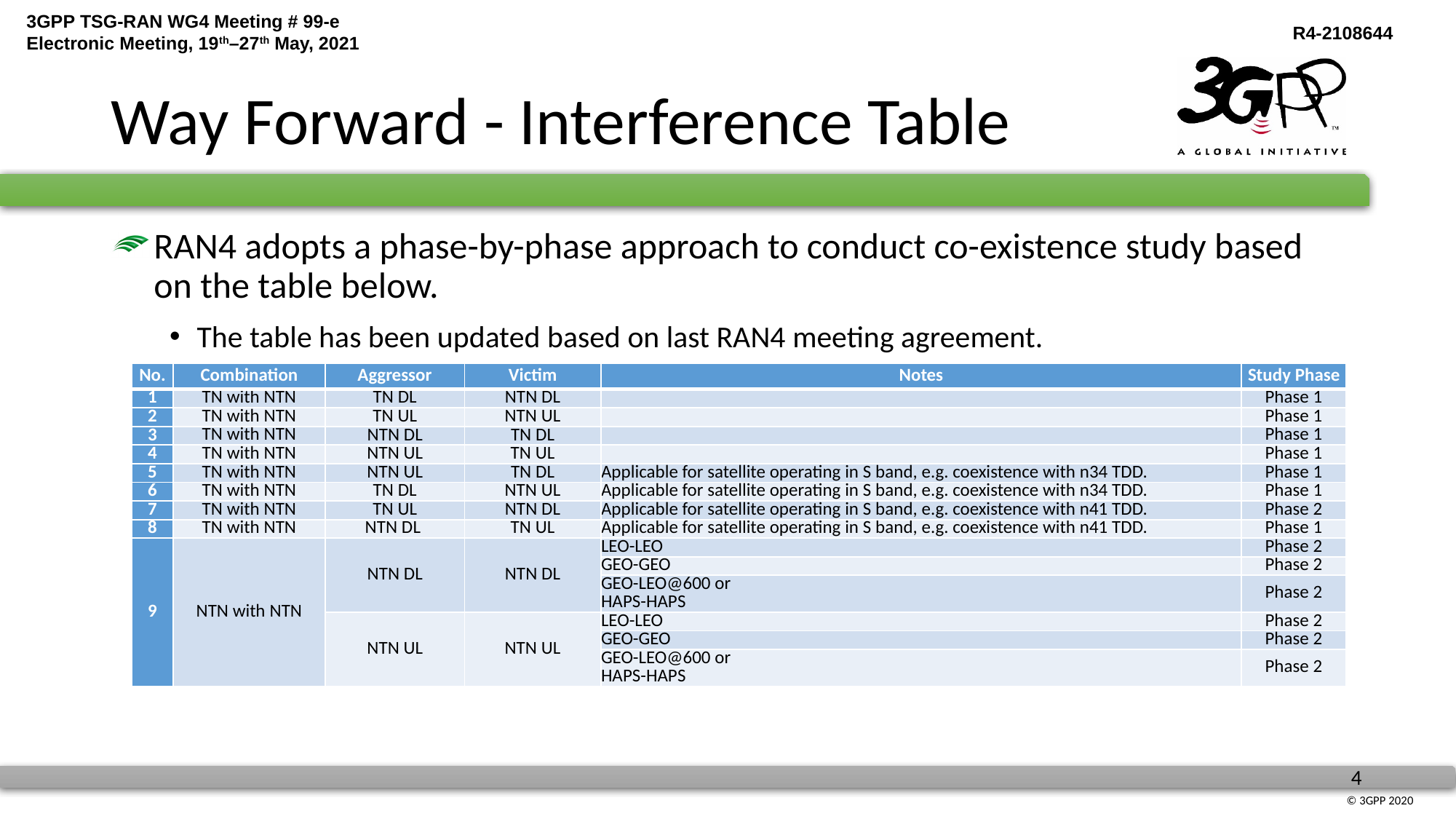

# Way Forward - Interference Table
RAN4 adopts a phase-by-phase approach to conduct co-existence study based on the table below.
The table has been updated based on last RAN4 meeting agreement.
| No. | Combination | Aggressor | Victim | Notes | Study Phase |
| --- | --- | --- | --- | --- | --- |
| 1 | TN with NTN | TN DL | NTN DL |  | Phase 1 |
| 2 | TN with NTN | TN UL | NTN UL |  | Phase 1 |
| 3 | TN with NTN | NTN DL | TN DL |  | Phase 1 |
| 4 | TN with NTN | NTN UL | TN UL |  | Phase 1 |
| 5 | TN with NTN | NTN UL | TN DL | Applicable for satellite operating in S band, e.g. coexistence with n34 TDD. | Phase 1 |
| 6 | TN with NTN | TN DL | NTN UL | Applicable for satellite operating in S band, e.g. coexistence with n34 TDD. | Phase 1 |
| 7 | TN with NTN | TN UL | NTN DL | Applicable for satellite operating in S band, e.g. coexistence with n41 TDD. | Phase 2 |
| 8 | TN with NTN | NTN DL | TN UL | Applicable for satellite operating in S band, e.g. coexistence with n41 TDD. | Phase 1 |
| 9 | NTN with NTN | NTN DL | NTN DL | LEO-LEO | Phase 2 |
|  |  |  |  | GEO-GEO | Phase 2 |
|  |  |  |  | GEO-LEO@600 or HAPS-HAPS | Phase 2 |
|  |  | NTN UL | NTN UL | LEO-LEO | Phase 2 |
|  |  |  |  | GEO-GEO | Phase 2 |
|  |  |  |  | GEO-LEO@600 or HAPS-HAPS | Phase 2 |